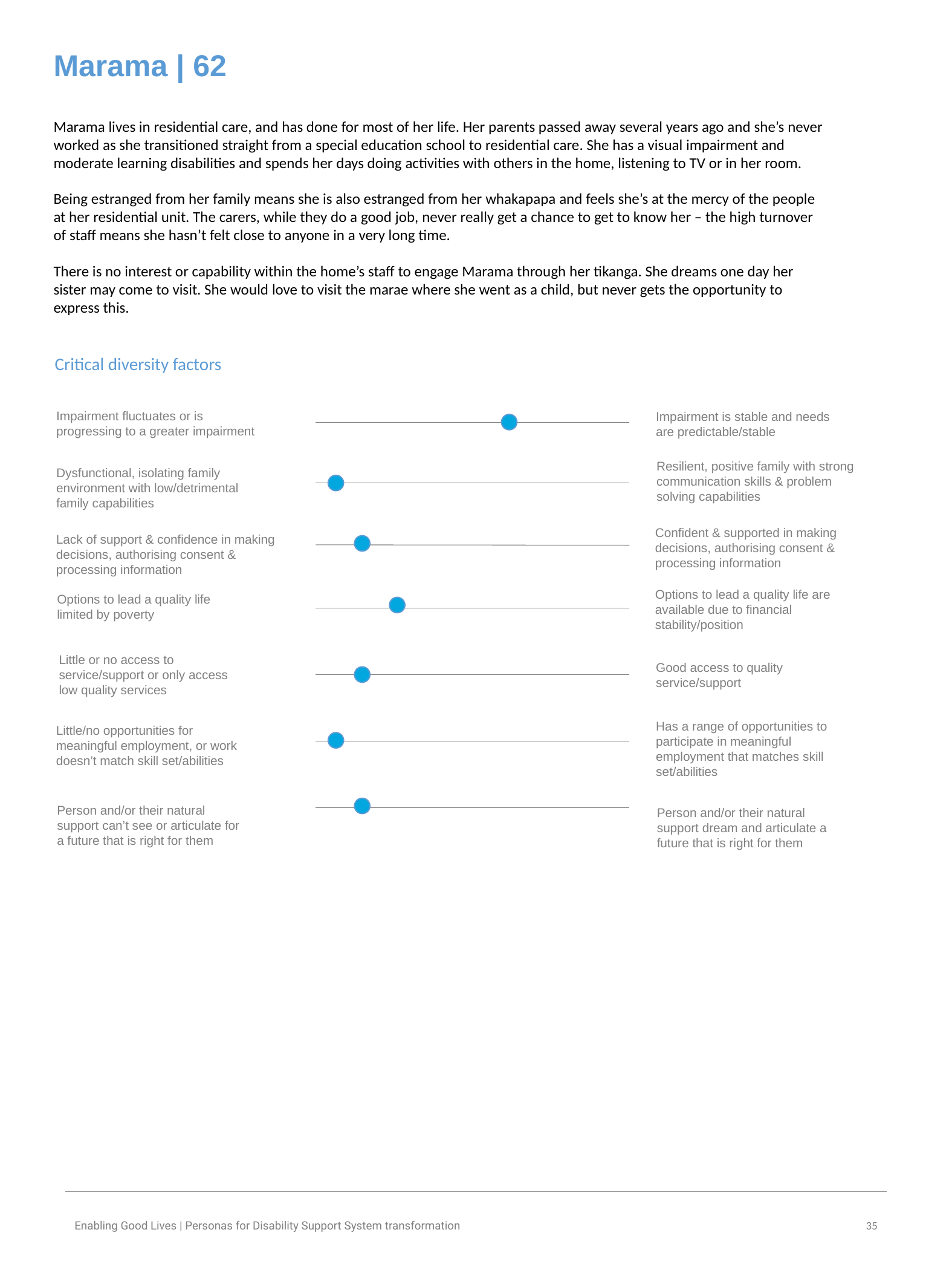

Marama | 62
Marama lives in residential care, and has done for most of her life. Her parents passed away several years ago and she’s never worked as she transitioned straight from a special education school to residential care. She has a visual impairment and moderate learning disabilities and spends her days doing activities with others in the home, listening to TV or in her room.

Being estranged from her family means she is also estranged from her whakapapa and feels she’s at the mercy of the people at her residential unit. The carers, while they do a good job, never really get a chance to get to know her – the high turnover of staff means she hasn’t felt close to anyone in a very long time.

There is no interest or capability within the home’s staff to engage Marama through her tikanga. She dreams one day her sister may come to visit. She would love to visit the marae where she went as a child, but never gets the opportunity to express this.
Critical diversity factors
Impairment fluctuates or is progressing to a greater impairment
Impairment is stable and needs are predictable/stable

Resilient, positive family with strong communication skills & problem
solving capabilities
Dysfunctional, isolating family environment with low/detrimental
family capabilities

Confident & supported in making decisions, authorising consent & processing information
Lack of support & confidence in making decisions, authorising consent & processing information

Options to lead a quality life are available due to financial stability/position
Options to lead a quality life
limited by poverty

Little or no access to service/support or only access
low quality services
Good access to quality service/support

Has a range of opportunities to participate in meaningful
employment that matches skill set/abilities
Little/no opportunities for meaningful employment, or work doesn’t match skill set/abilities

Person and/or their natural support can’t see or articulate for a future that is right for them

Person and/or their natural support dream and articulate a future that is right for them

35
Enabling Good Lives | Personas for Disability Support System transformation